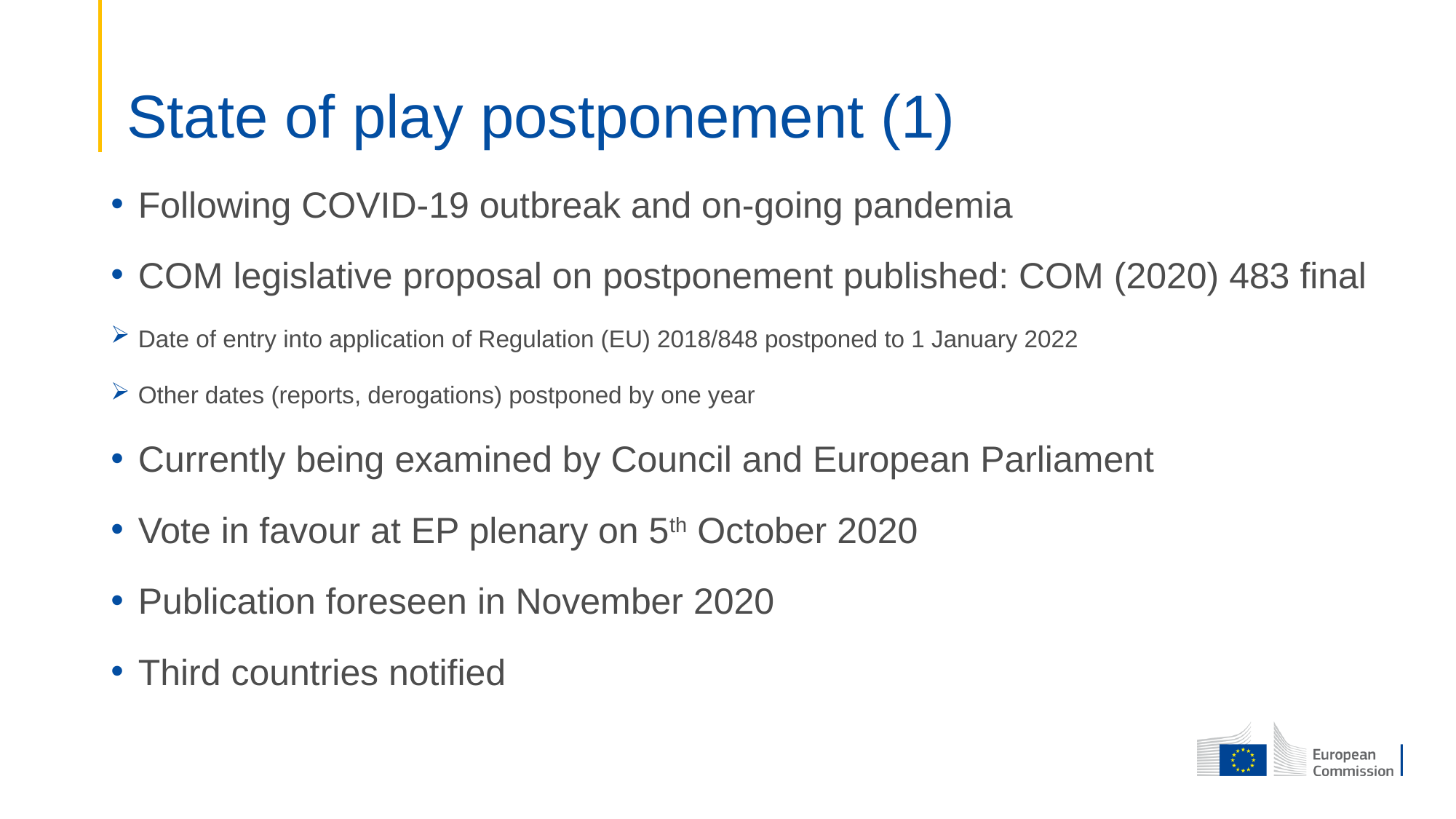

# State of play postponement (1)
Following COVID-19 outbreak and on-going pandemia
COM legislative proposal on postponement published: COM (2020) 483 final
Date of entry into application of Regulation (EU) 2018/848 postponed to 1 January 2022
Other dates (reports, derogations) postponed by one year
Currently being examined by Council and European Parliament
Vote in favour at EP plenary on 5th October 2020
Publication foreseen in November 2020
Third countries notified